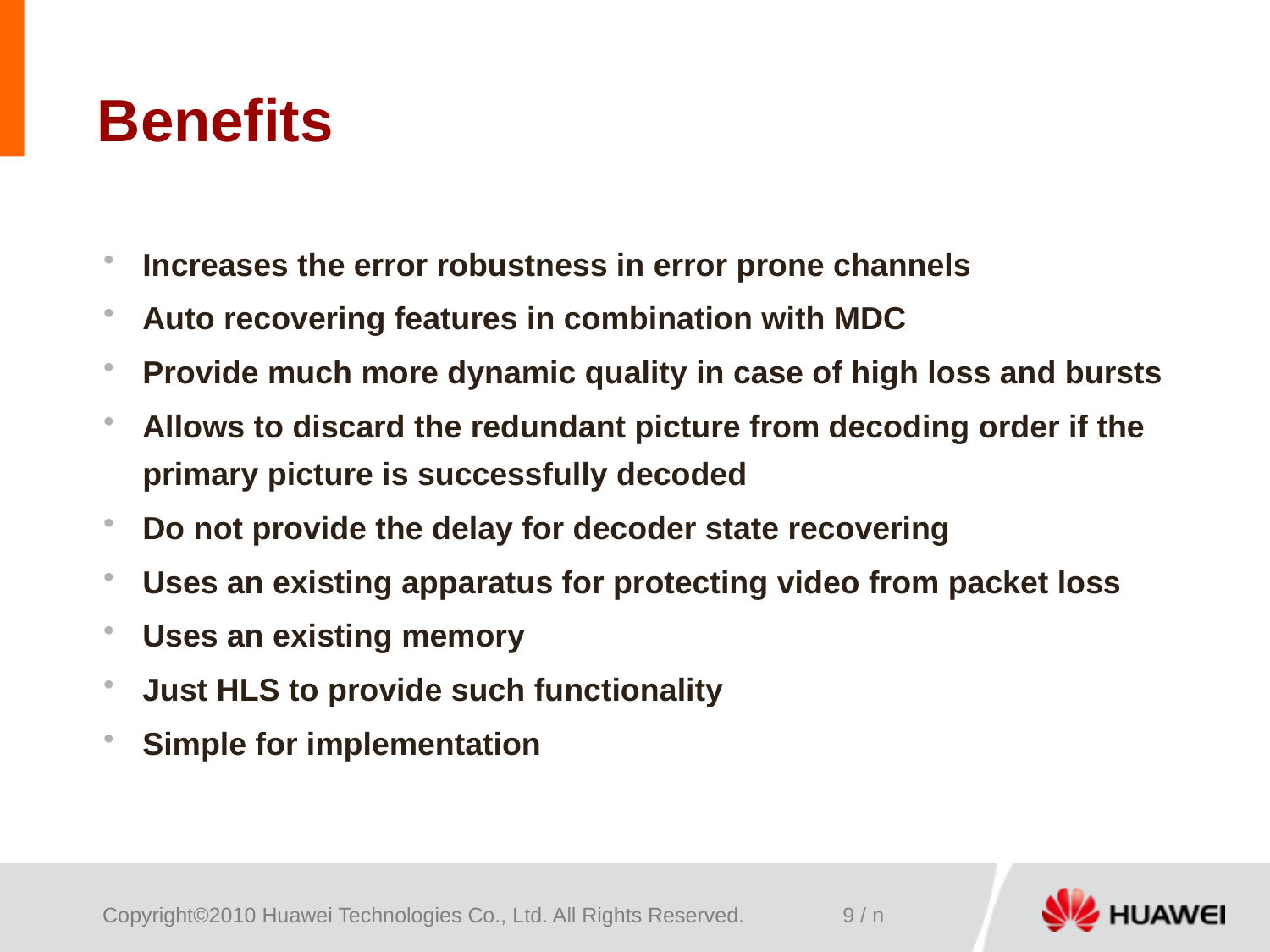

# Benefits
Increases the error robustness in error prone channels
Auto recovering features in combination with MDC
Provide much more dynamic quality in case of high loss and bursts
Allows to discard the redundant picture from decoding order if the primary picture is successfully decoded
Do not provide the delay for decoder state recovering
Uses an existing apparatus for protecting video from packet loss
Uses an existing memory
Just HLS to provide such functionality
Simple for implementation